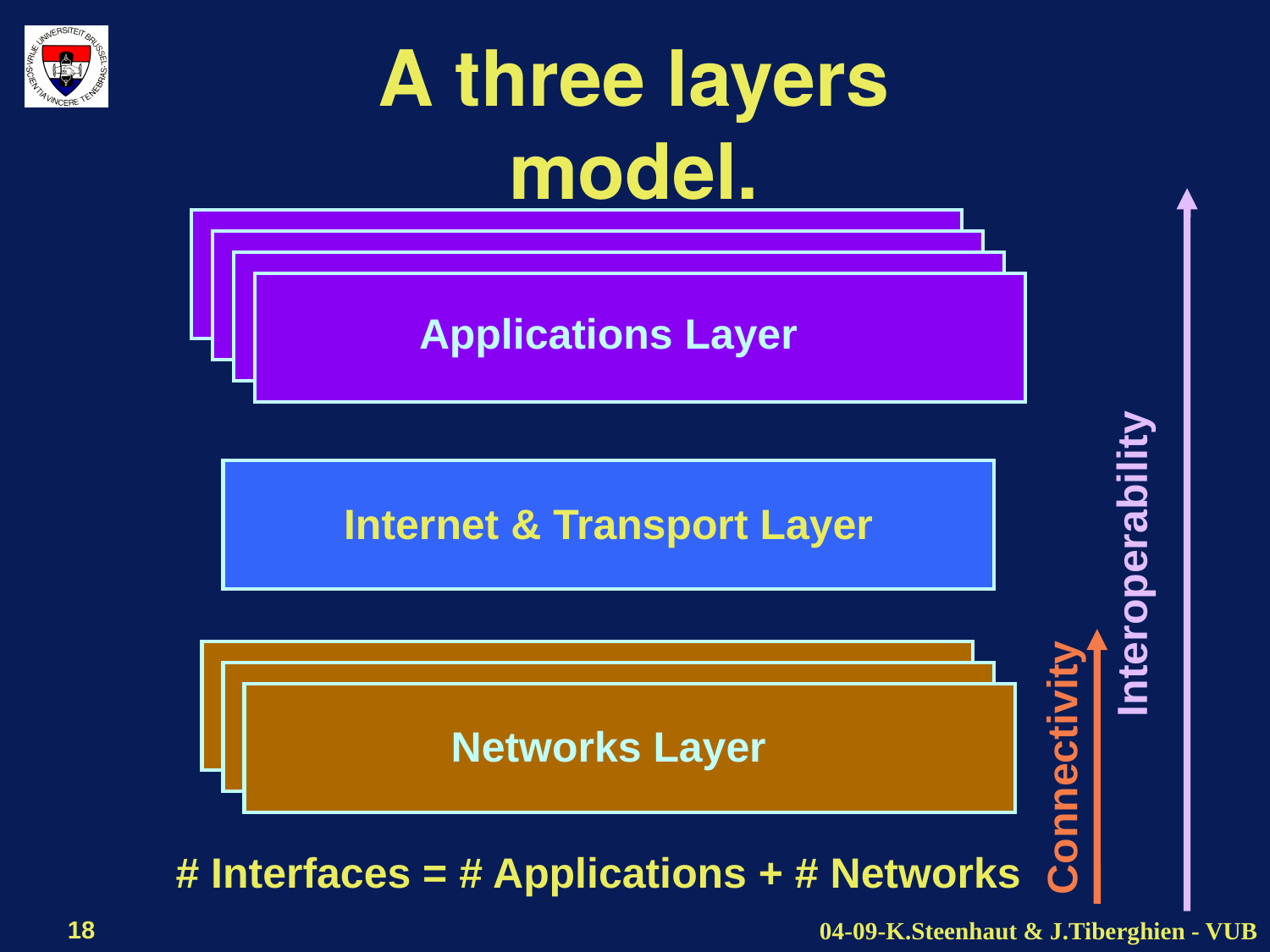

# A three layers model.

Applications Layer

Internet & Transport Layer
Interoperability

Networks Layer
Connectivity
# Interfaces = # Applications + # Networks
18